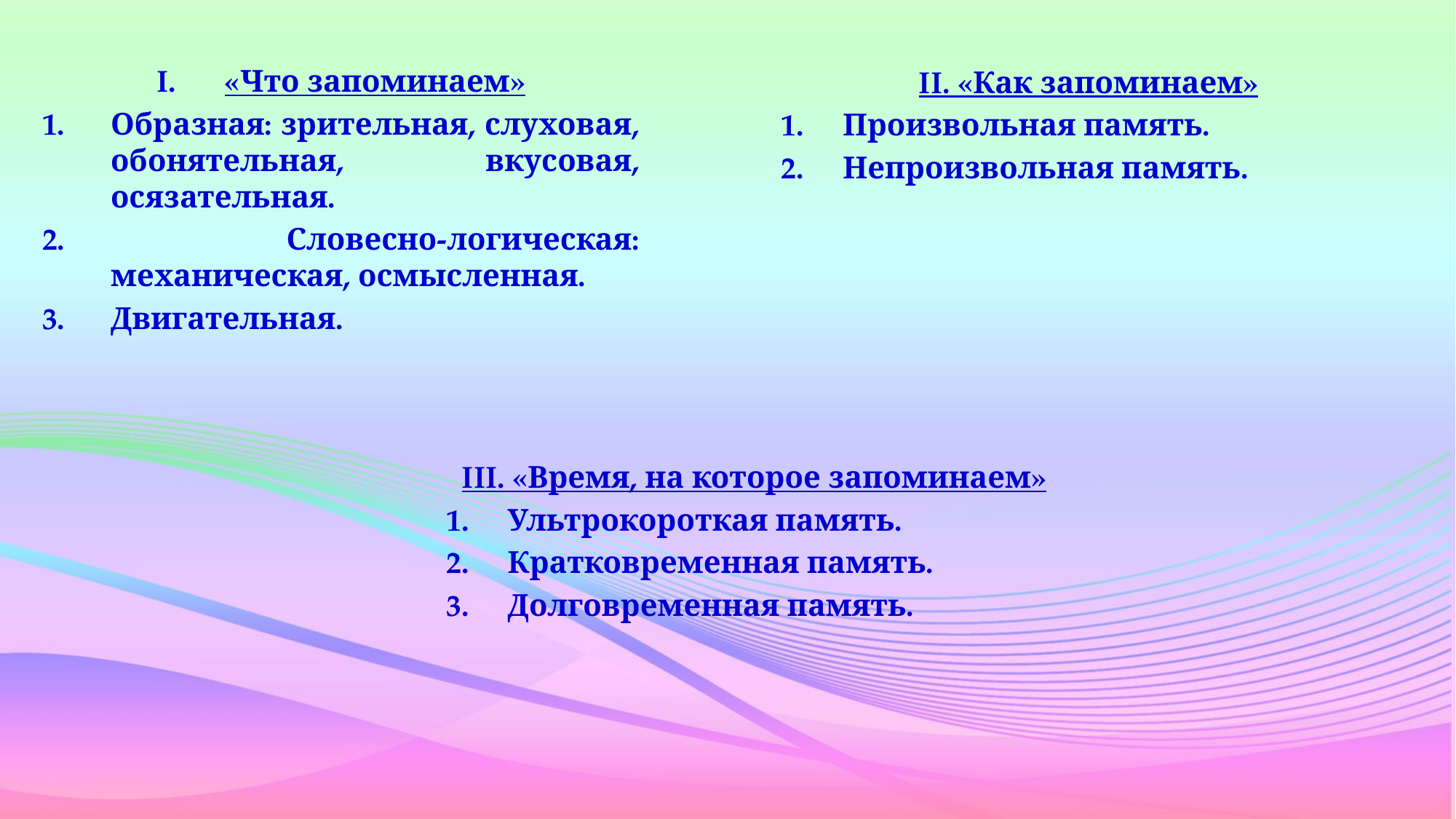

«Что запоминаем»
Образная: зрительная, слуховая, обонятельная, вкусовая, осязательная.
 Словесно-логическая: механическая, осмысленная.
Двигательная.
II. «Как запоминаем»
Произвольная память.
Непроизвольная память.

III. «Время, на которое запоминаем»
Ультрокороткая память.
Кратковременная память.
Долговременная память.